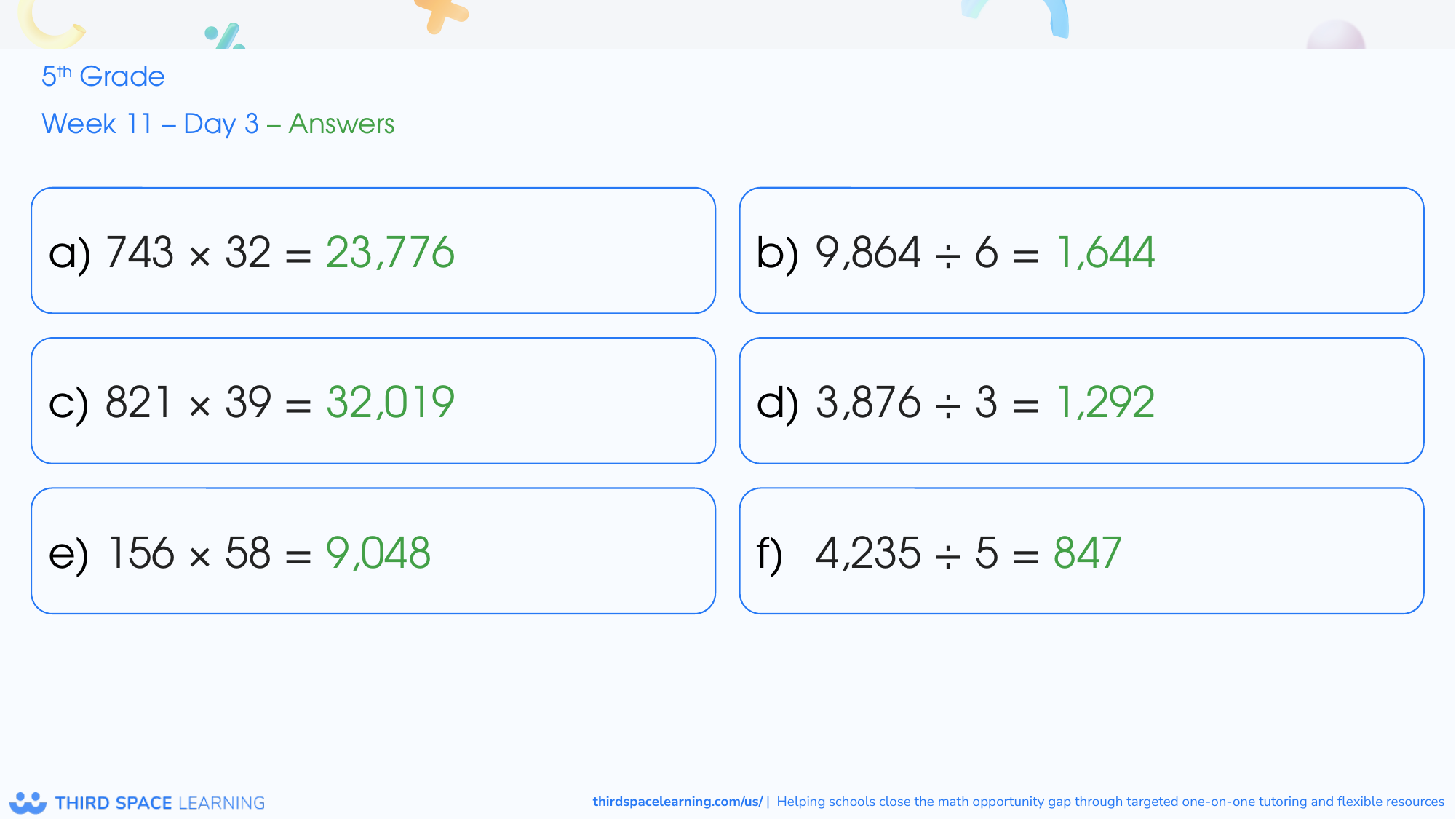

5th Grade
Week 11 – Day 3 – Answers
743 × 32 = 23,776
9,864 ÷ 6 = 1,644
821 × 39 = 32,019
3,876 ÷ 3 = 1,292
156 × 58 = 9,048
4,235 ÷ 5 = 847